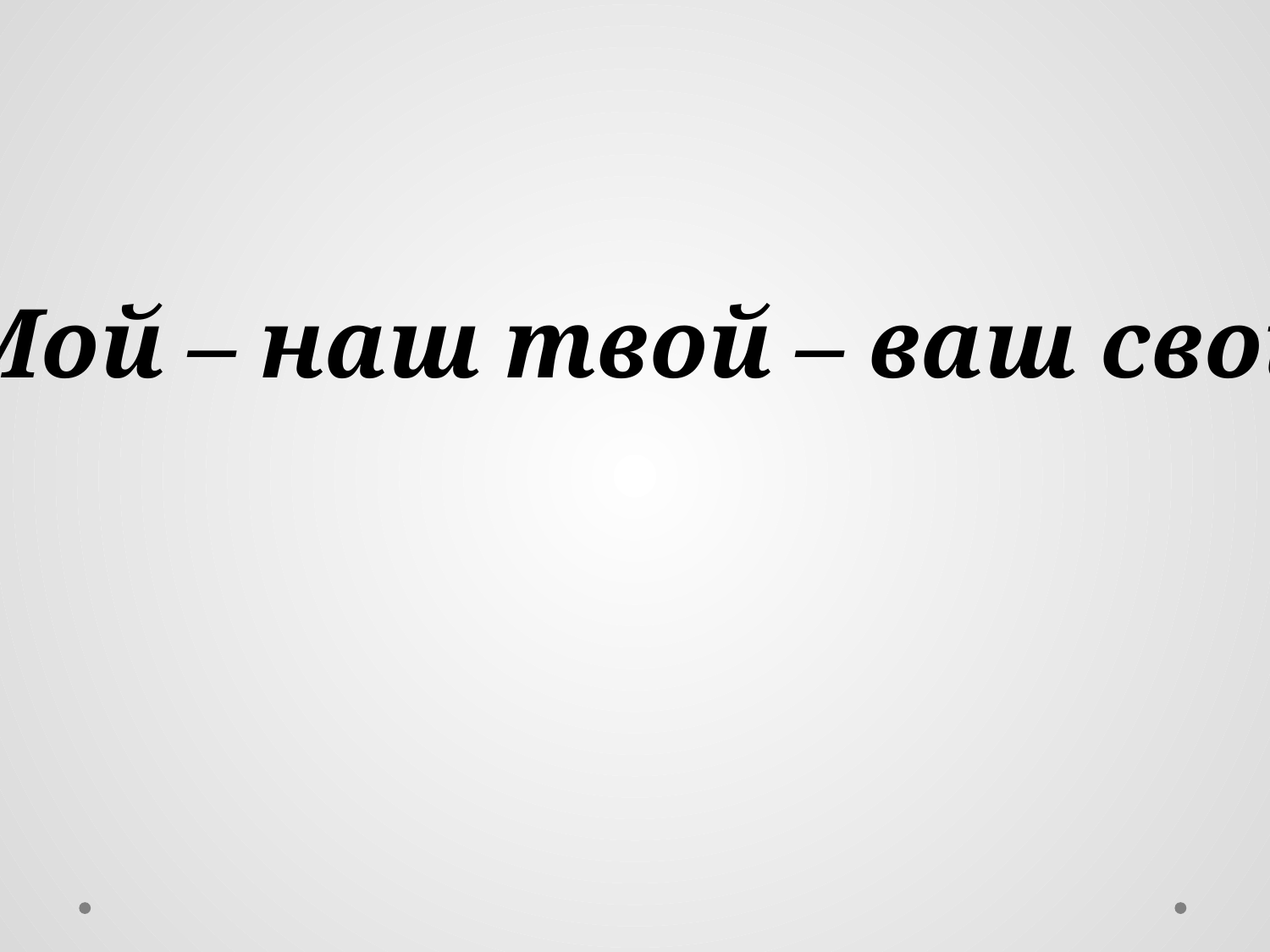

Мой – наш твой – ваш свой